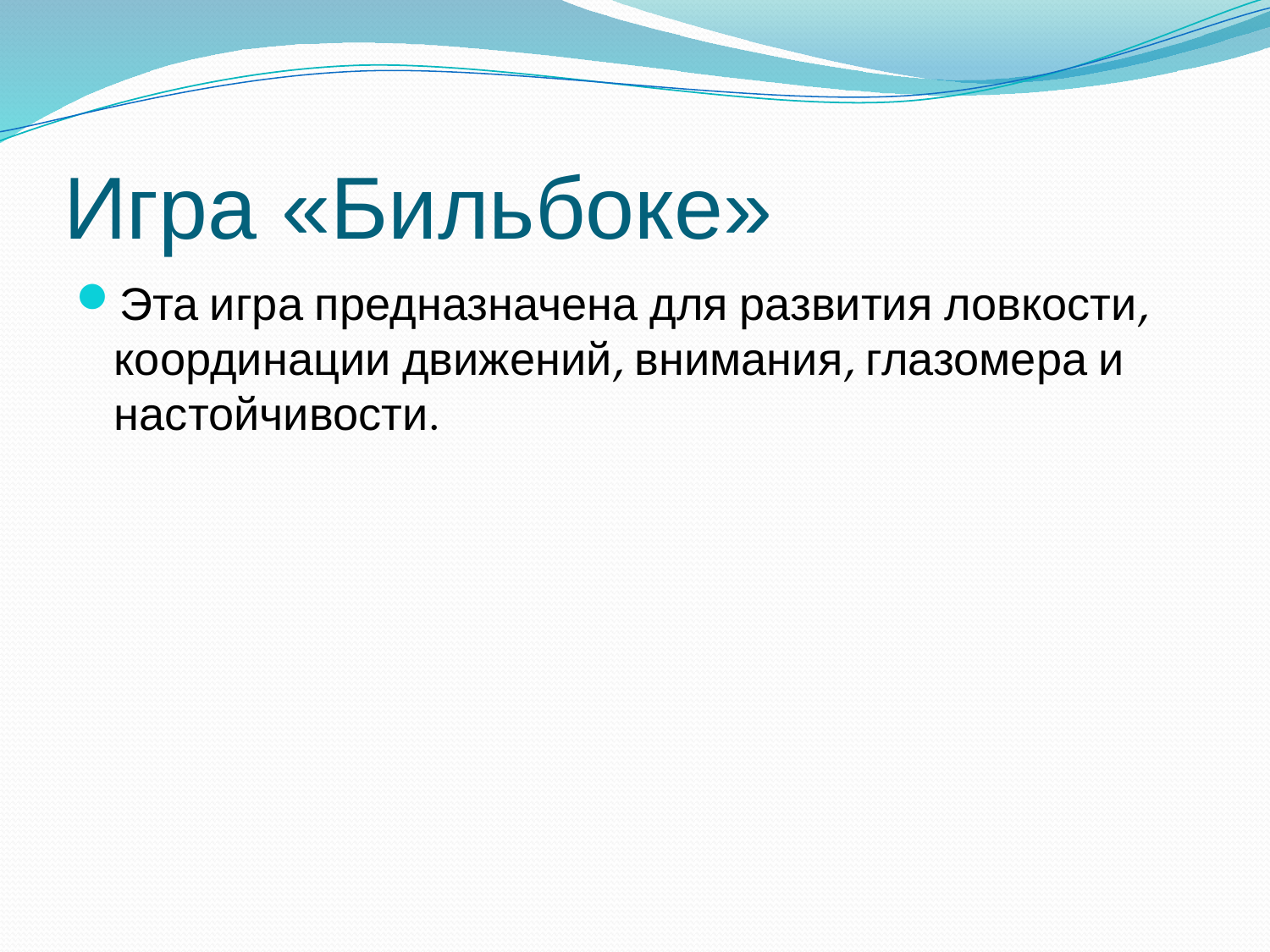

# Игра «Бильбоке»
Эта игра предназначена для развития ловкости, координации движений, внимания, глазомера и настойчивости.